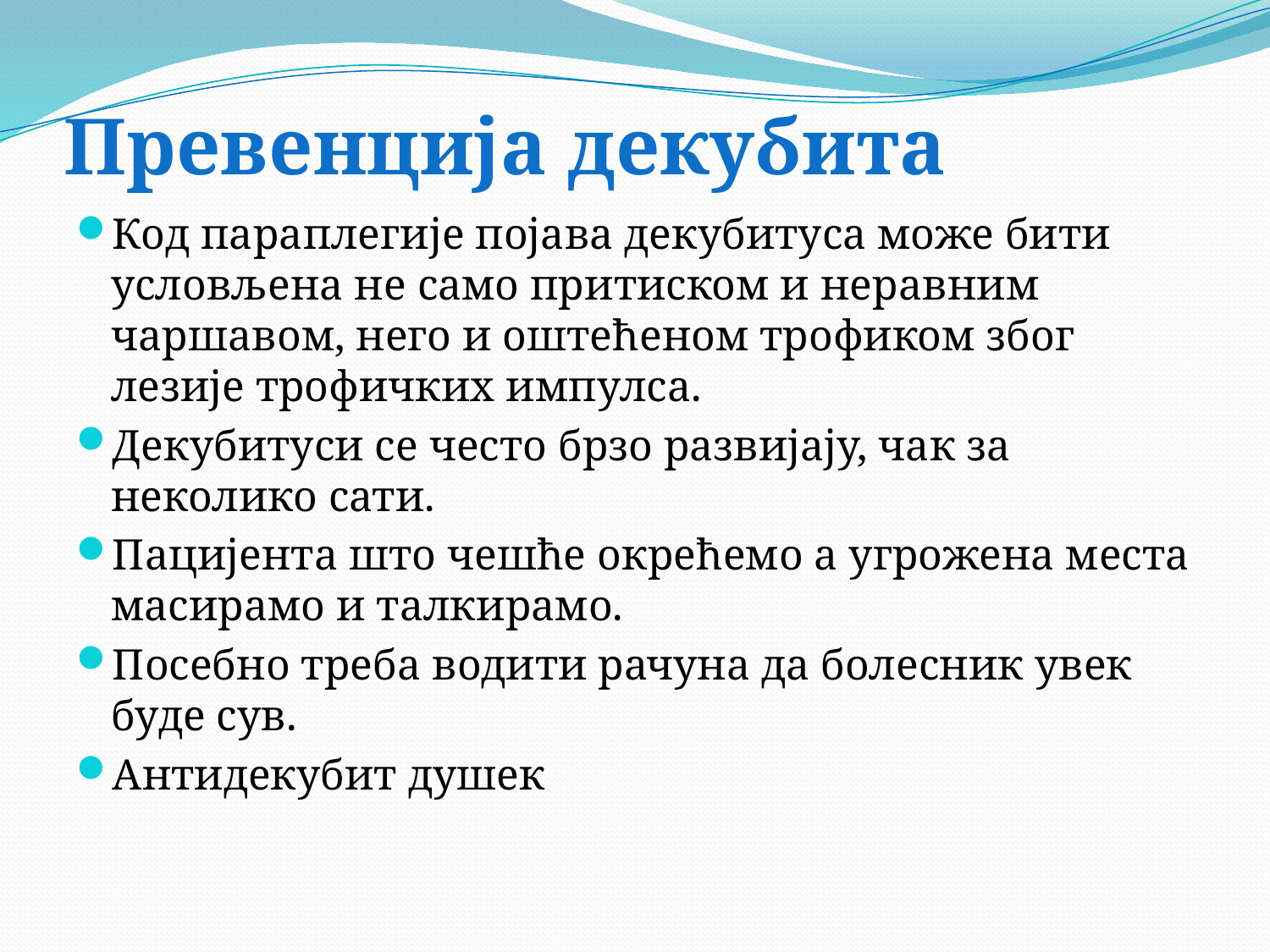

# Превенција декубита
Код параплегије појава декубитуса може бити условљена не само притиском и неравним чаршавом, него и оштећеном трофиком због лезије трофичких импулса.
Декубитуси се често брзо развијају, чак за неколико сати.
Пацијента што чешће окрећемо а угрожена места масирамо и талкирамо.
Посебно треба водити рачуна да болесник увек буде сув.
Антидекубит душек